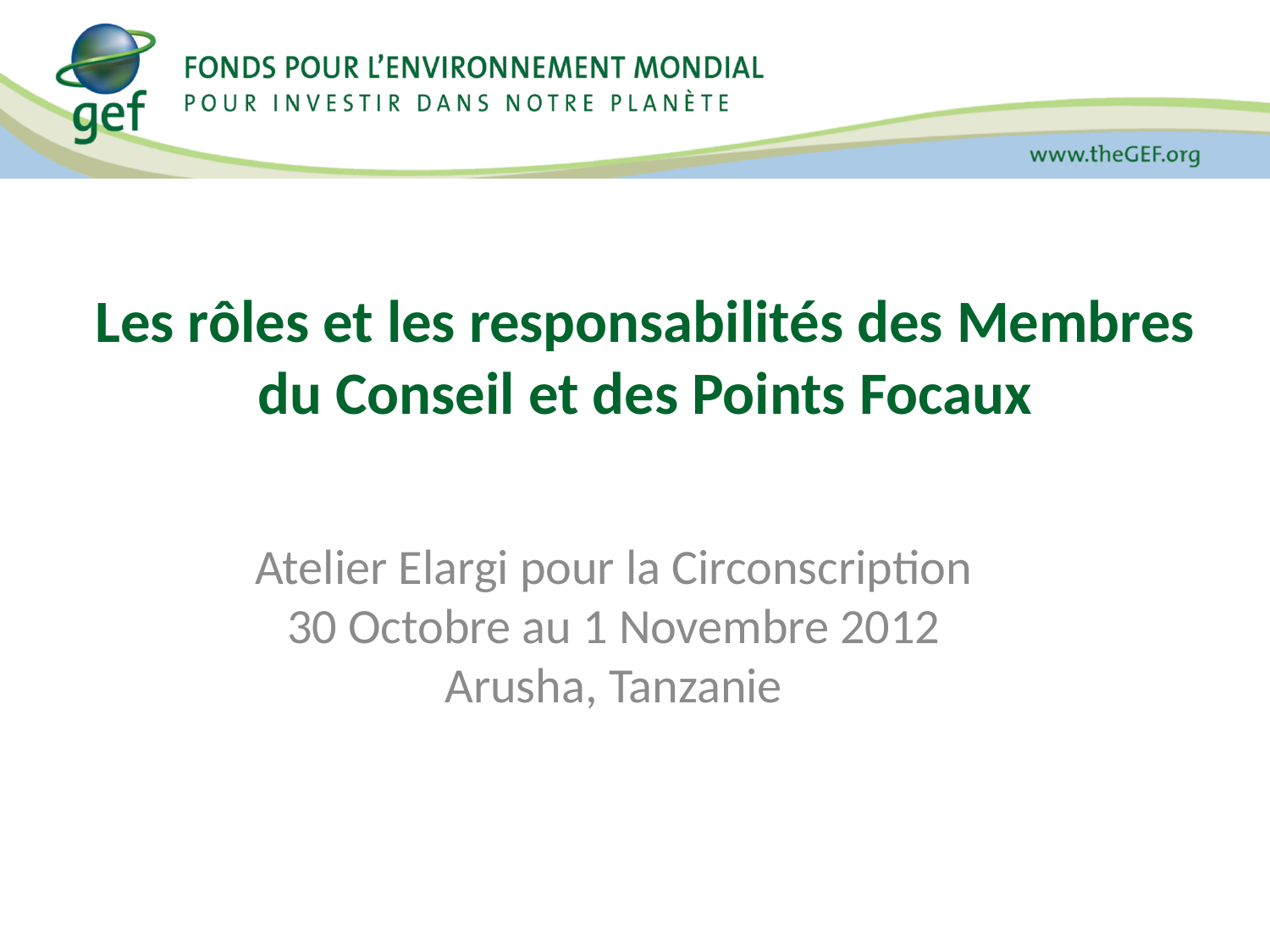

# Les rôles et les responsabilités des Membres du Conseil et des Points Focaux
Atelier Elargi pour la Circonscription
30 Octobre au 1 Novembre 2012
Arusha, Tanzanie